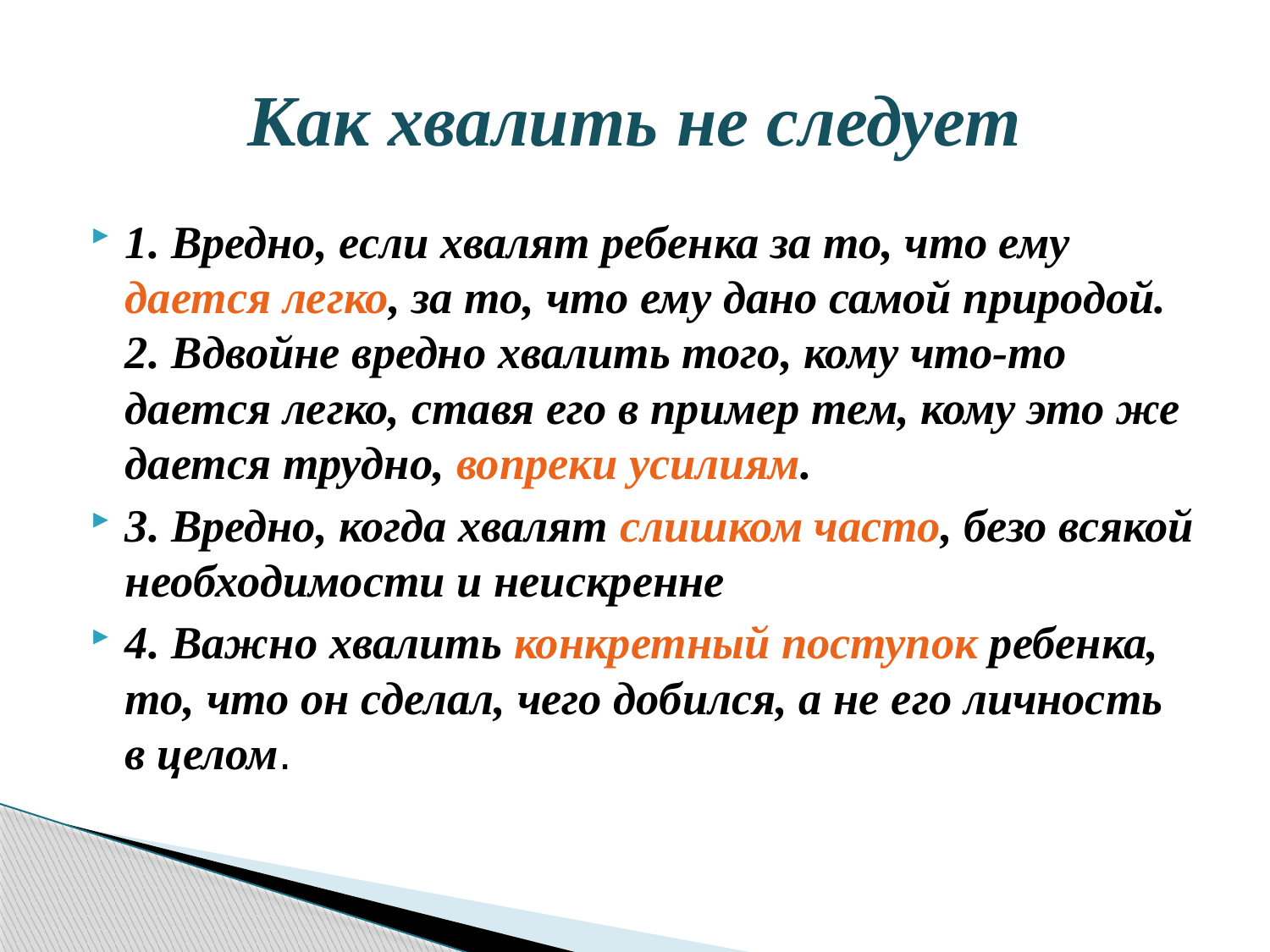

# Как хвалить не следует
1. Вредно, если хвалят ребенка за то, что ему дается легко, за то, что ему дано самой природой.
2. Вдвойне вредно хвалить того, кому что-то дается легко, ставя его в пример тем, кому это же дается трудно, вопреки усилиям.
3. Вредно, когда хвалят слишком часто, безо всякой необходимости и неискренне
4. Важно хвалить конкретный поступок ребенка, то, что он сделал, чего добился, а не его личность в целом.